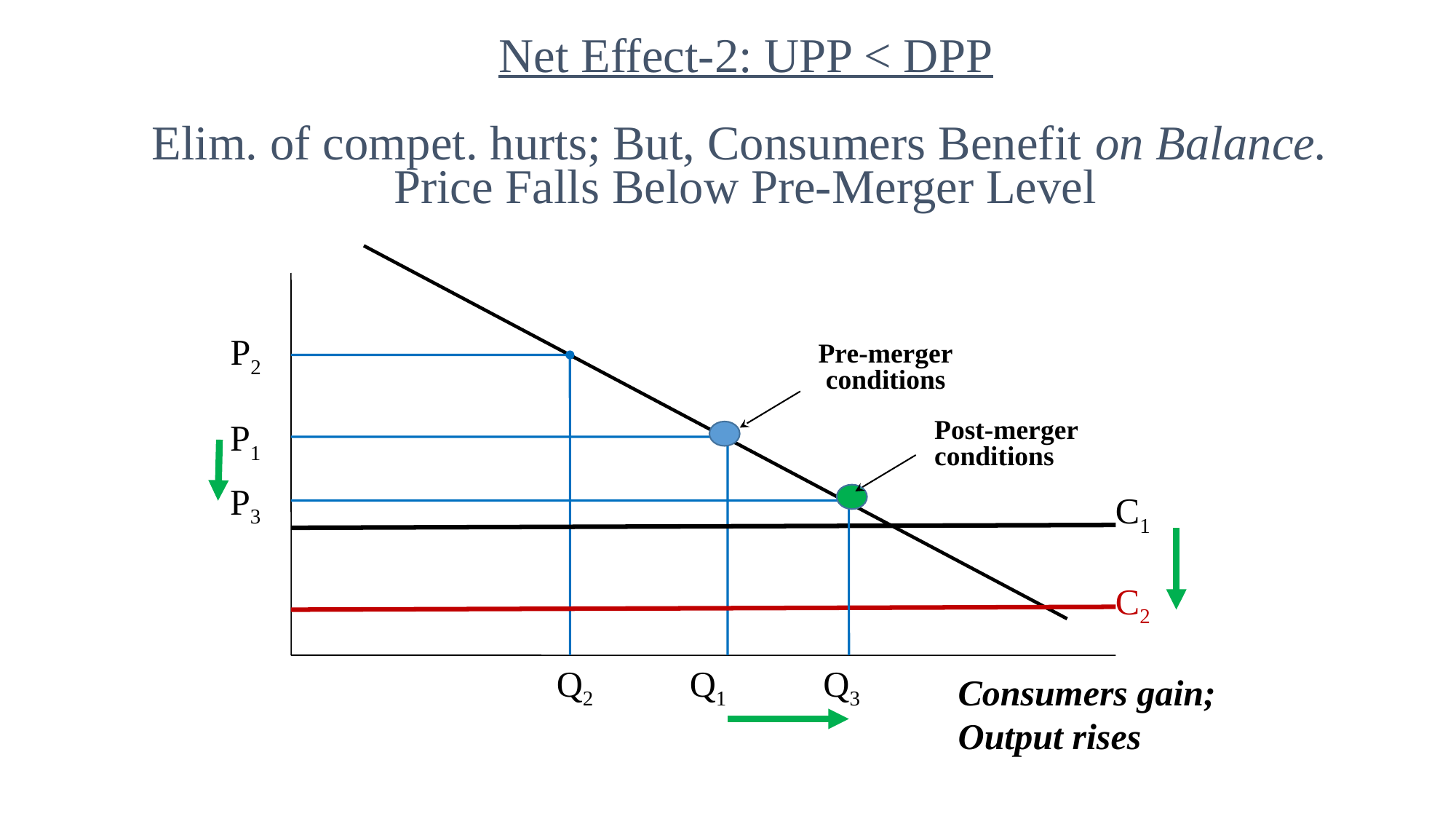

#
Net Effect-2: UPP < DPP
Elim. of compet. hurts; But, Consumers Benefit on Balance.  Price Falls Below Pre-Merger Level

P2
Pre-merger
conditions

P1
Post-merger
conditions

P3
C1

C2

Q2
Q1
Q3
Consumers gain;
Output rises
42